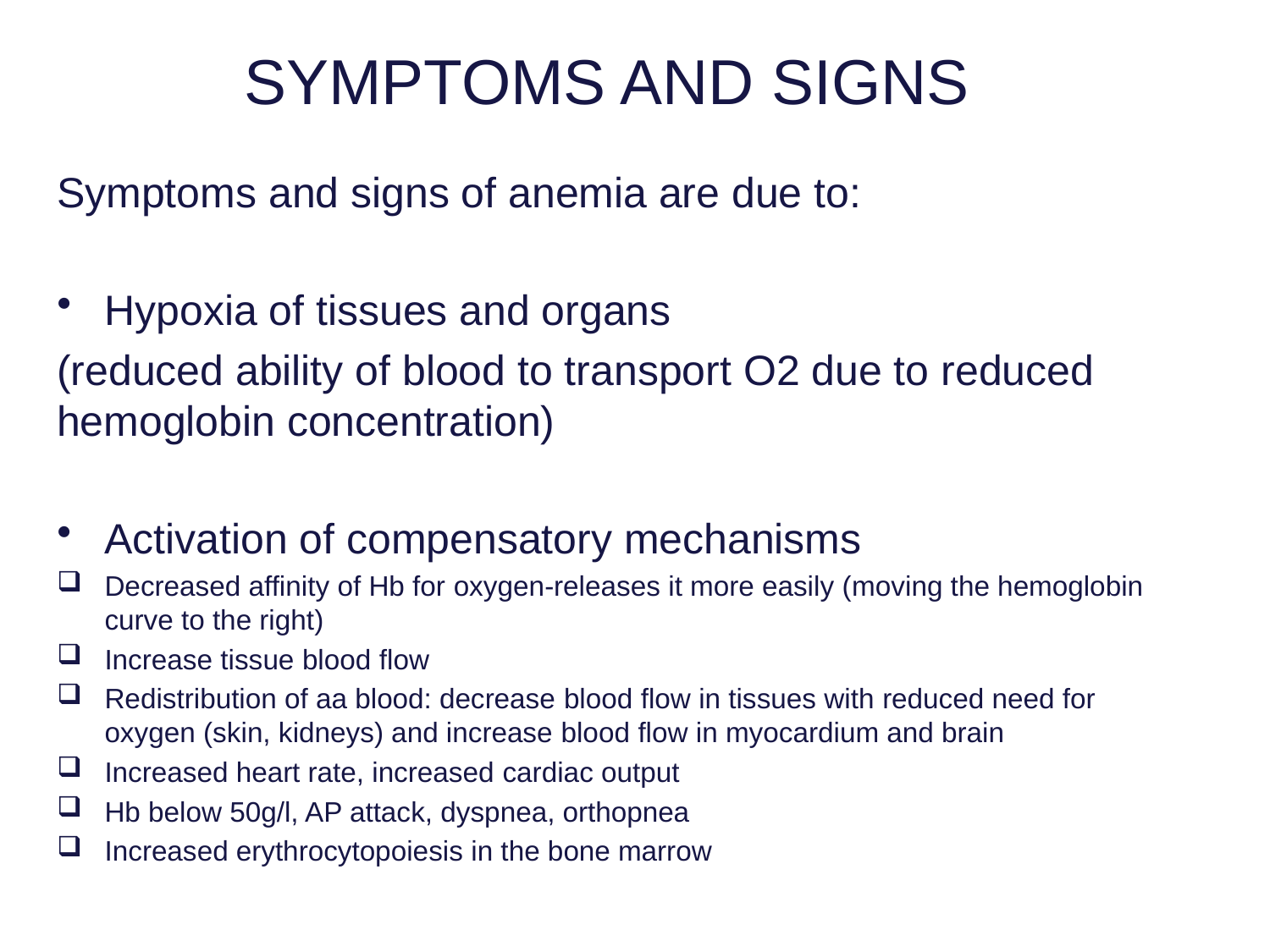

# SYMPTOMS AND SIGNS
Symptoms and signs of anemia are due to:

Hypoxia of tissues and organs
(reduced ability of blood to transport O2 due to reduced hemoglobin concentration)

Activation of compensatory mechanisms
Decreased affinity of Hb for oxygen-releases it more easily (moving the hemoglobin curve to the right)
Increase tissue blood flow
Redistribution of aa blood: decrease blood flow in tissues with reduced need for oxygen (skin, kidneys) and increase blood flow in myocardium and brain
Increased heart rate, increased cardiac output
Hb below 50g/l, AP attack, dyspnea, orthopnea
Increased erythrocytopoiesis in the bone marrow